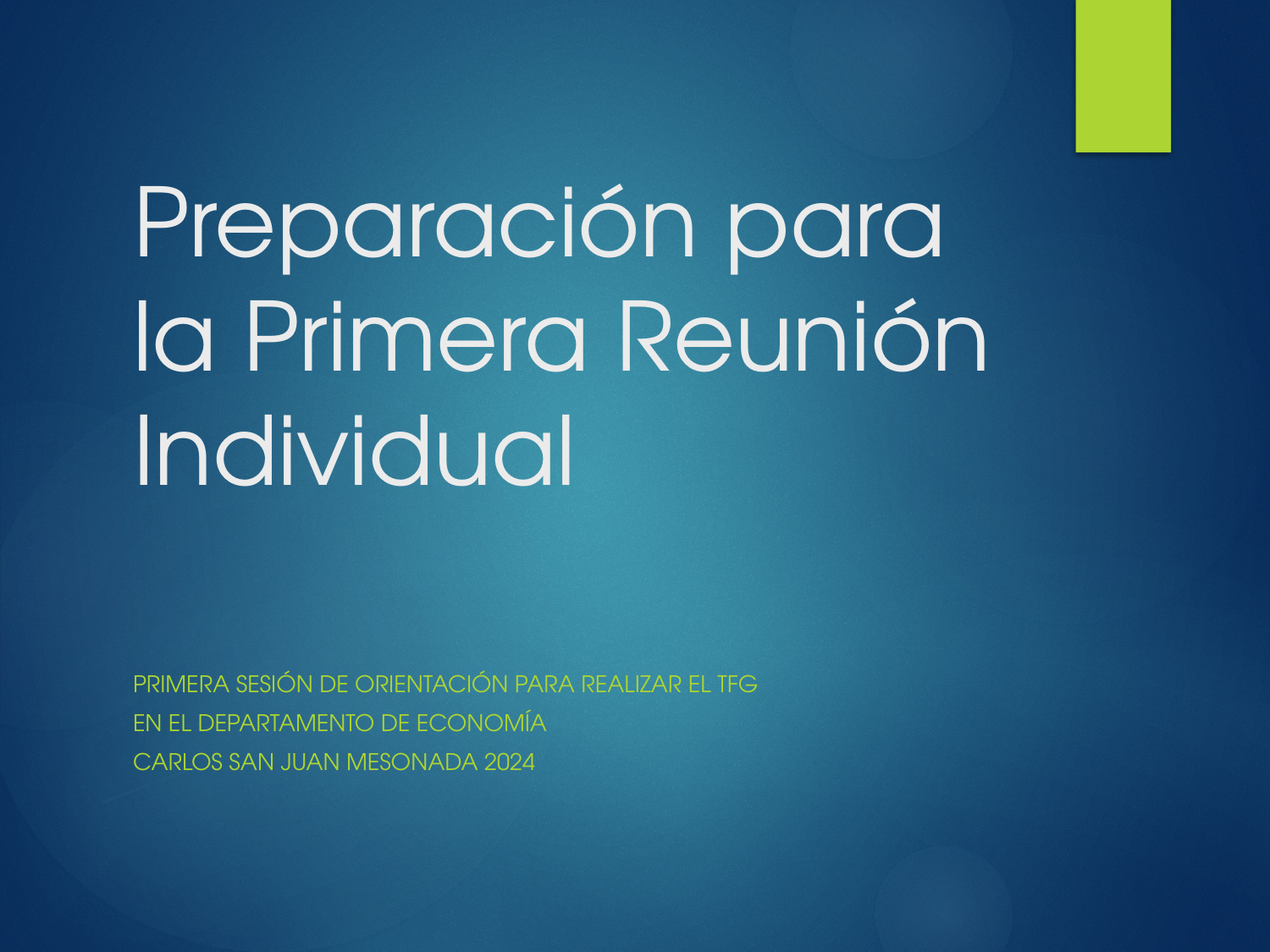

# Preparación para la Primera Reunión Individual
Primera sesión de orientación para realizar el TFG
En el departamento de economía
Carlos san juan Mesonada 2024